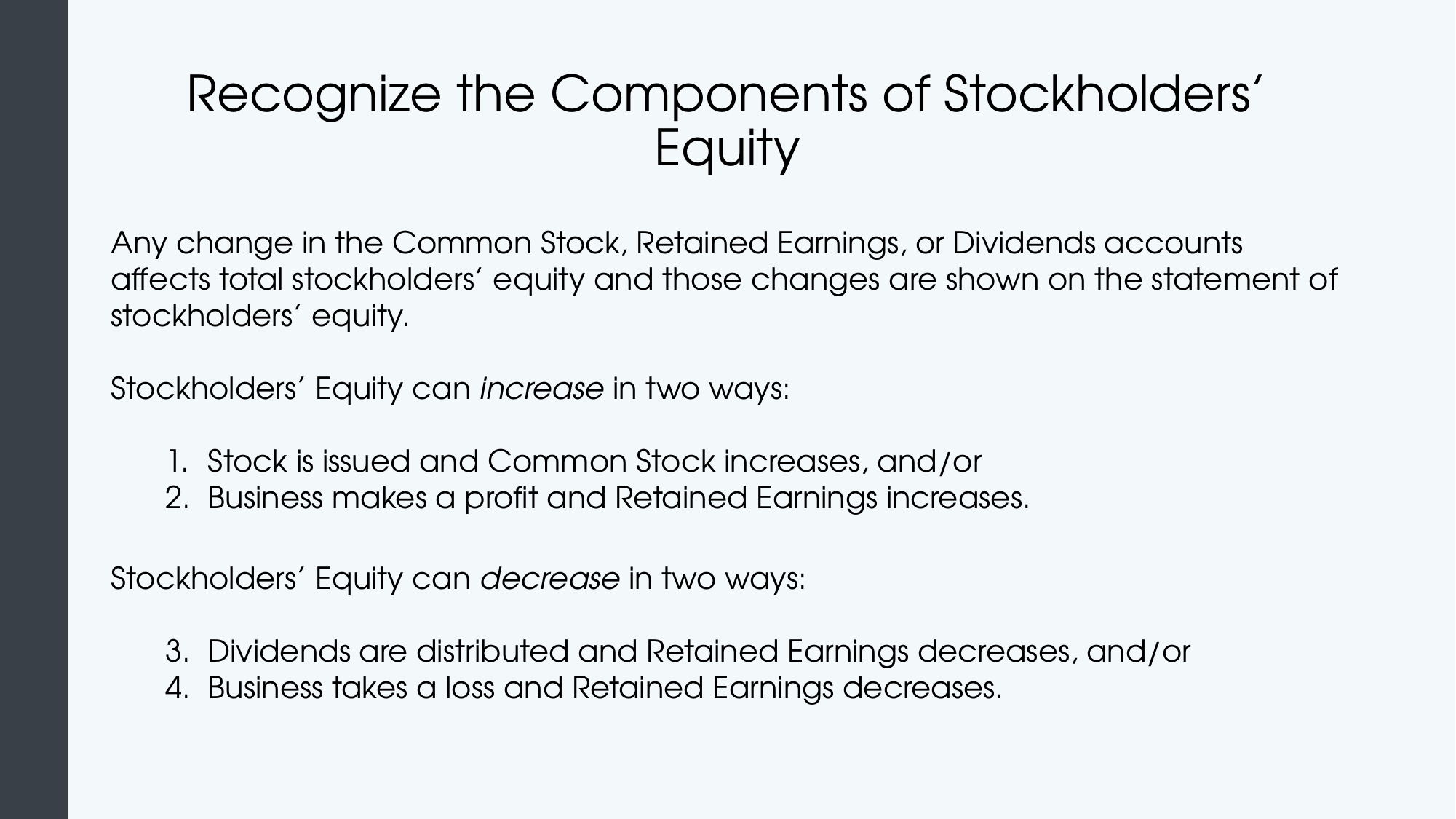

# Recognize the Components of Stockholders’ Equity
Any change in the Common Stock, Retained Earnings, or Dividends accounts affects total stockholders’ equity and those changes are shown on the statement of stockholders’ equity.
Stockholders’ Equity can increase in two ways:
Stock is issued and Common Stock increases, and/or
Business makes a profit and Retained Earnings increases.
Stockholders’ Equity can decrease in two ways:
Dividends are distributed and Retained Earnings decreases, and/or
Business takes a loss and Retained Earnings decreases.